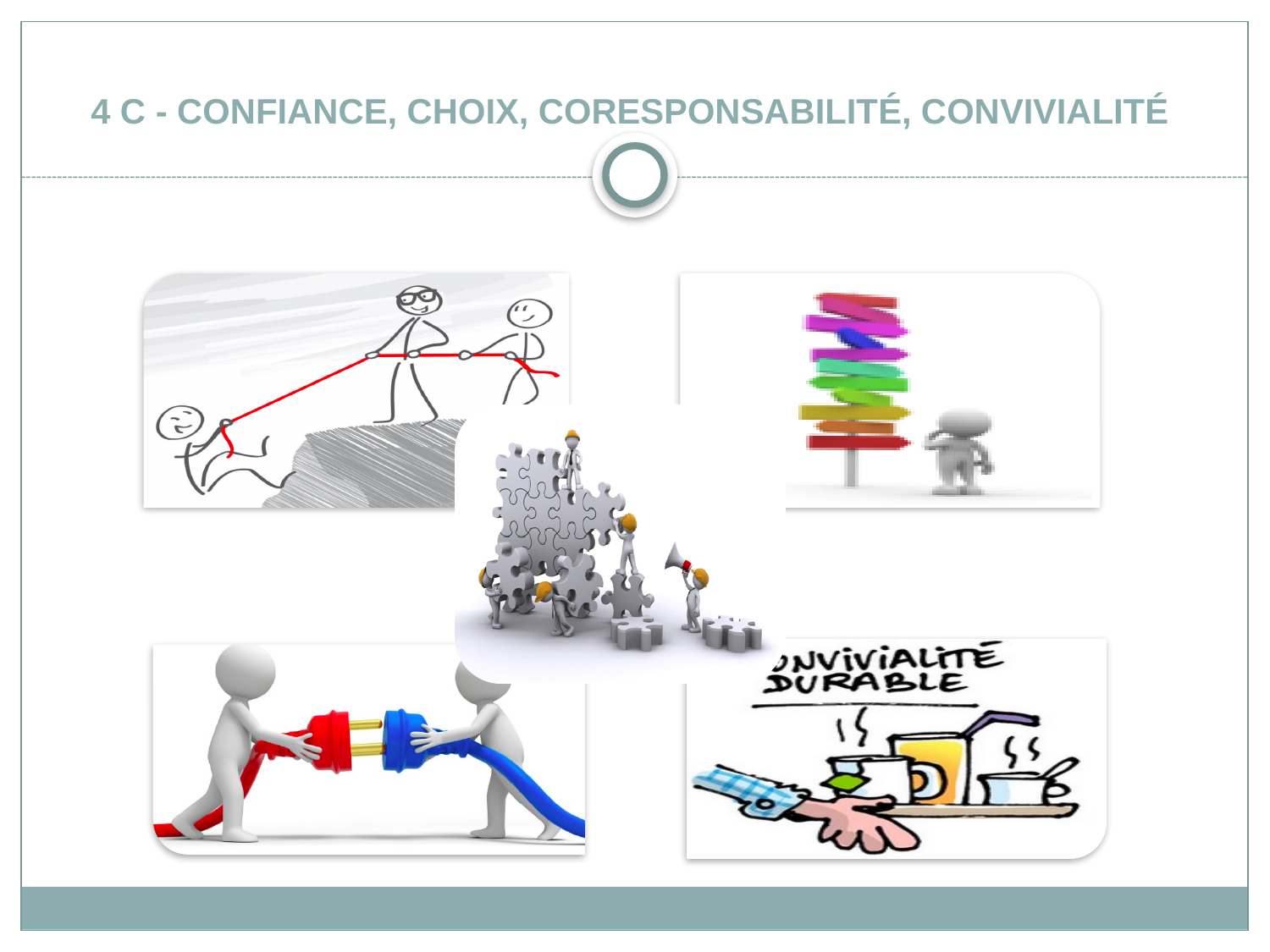

# 4 C - CONFIANCE, CHOIX, CORESPONSABILITÉ, CONVIVIALITÉ